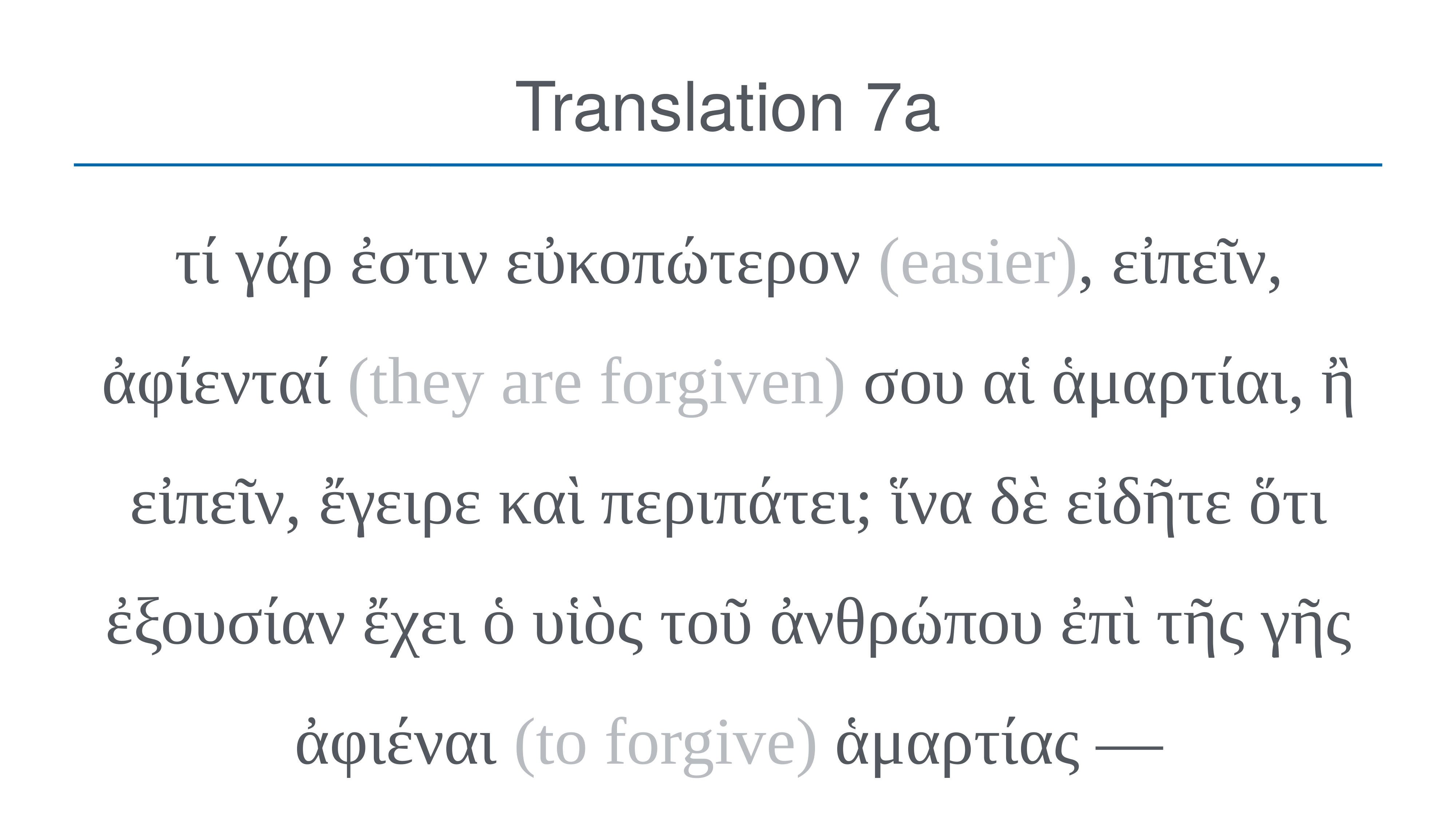

# Translation 7a
τί γάρ ἐστιν εὐκοπώτερον (easier), εἰπεῖν, ἀφίενταί (they are forgiven) σου αἱ ἁμαρτίαι, ἢ εἰπεῖν, ἔγειρε καὶ περιπάτει; ἵνα δὲ εἰδῆτε ὅτι ἐξουσίαν ἔχει ὁ υἱὸς τοῦ ἀνθρώπου ἐπὶ τῆς γῆς ἀφιέναι (to forgive) ἁμαρτίας —